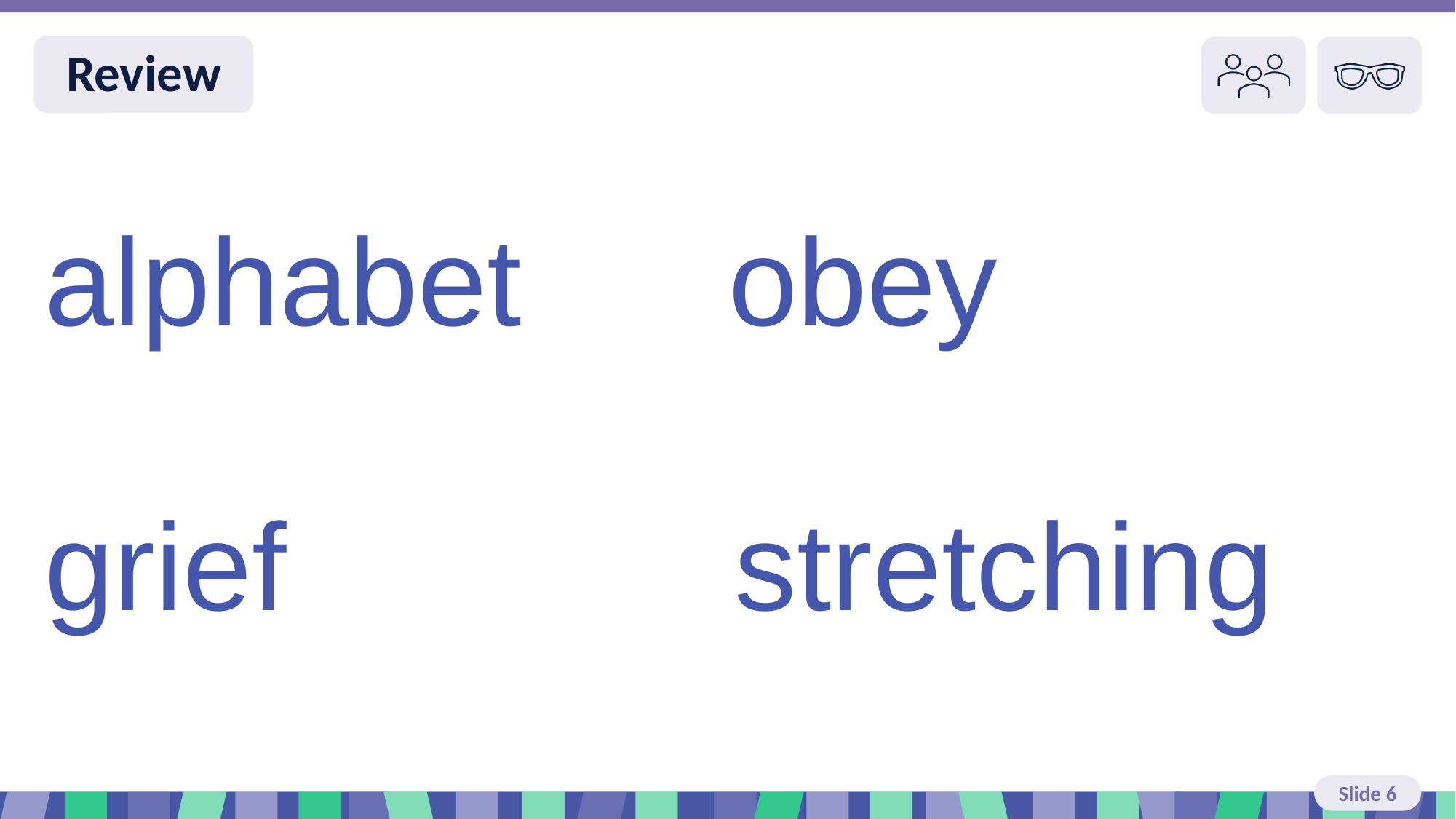

Slide 6 Review You do
alphabet      obey
grief             stretching